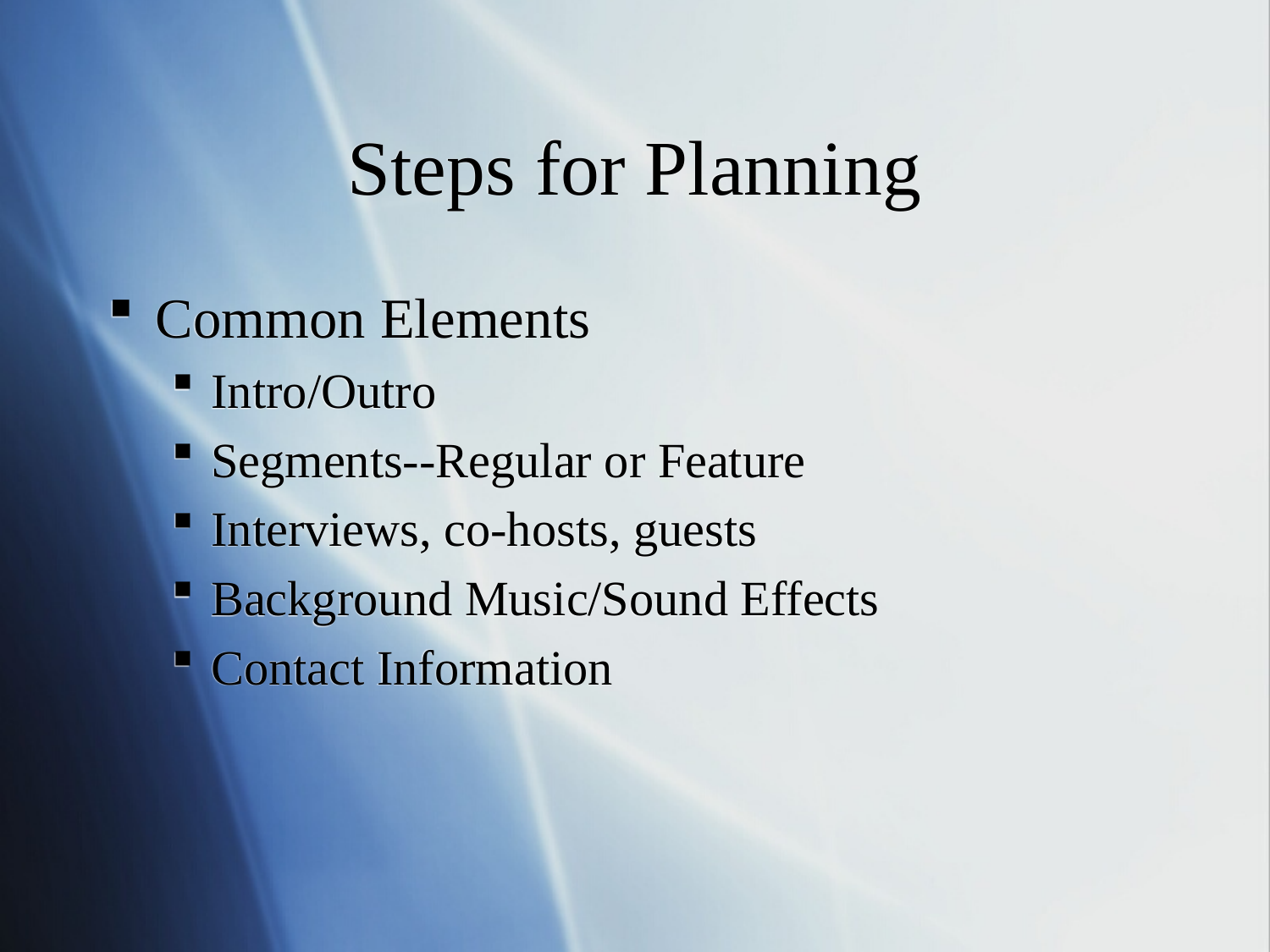

# Steps for Planning
Common Elements
Intro/Outro
Segments--Regular or Feature
Interviews, co-hosts, guests
Background Music/Sound Effects
Contact Information